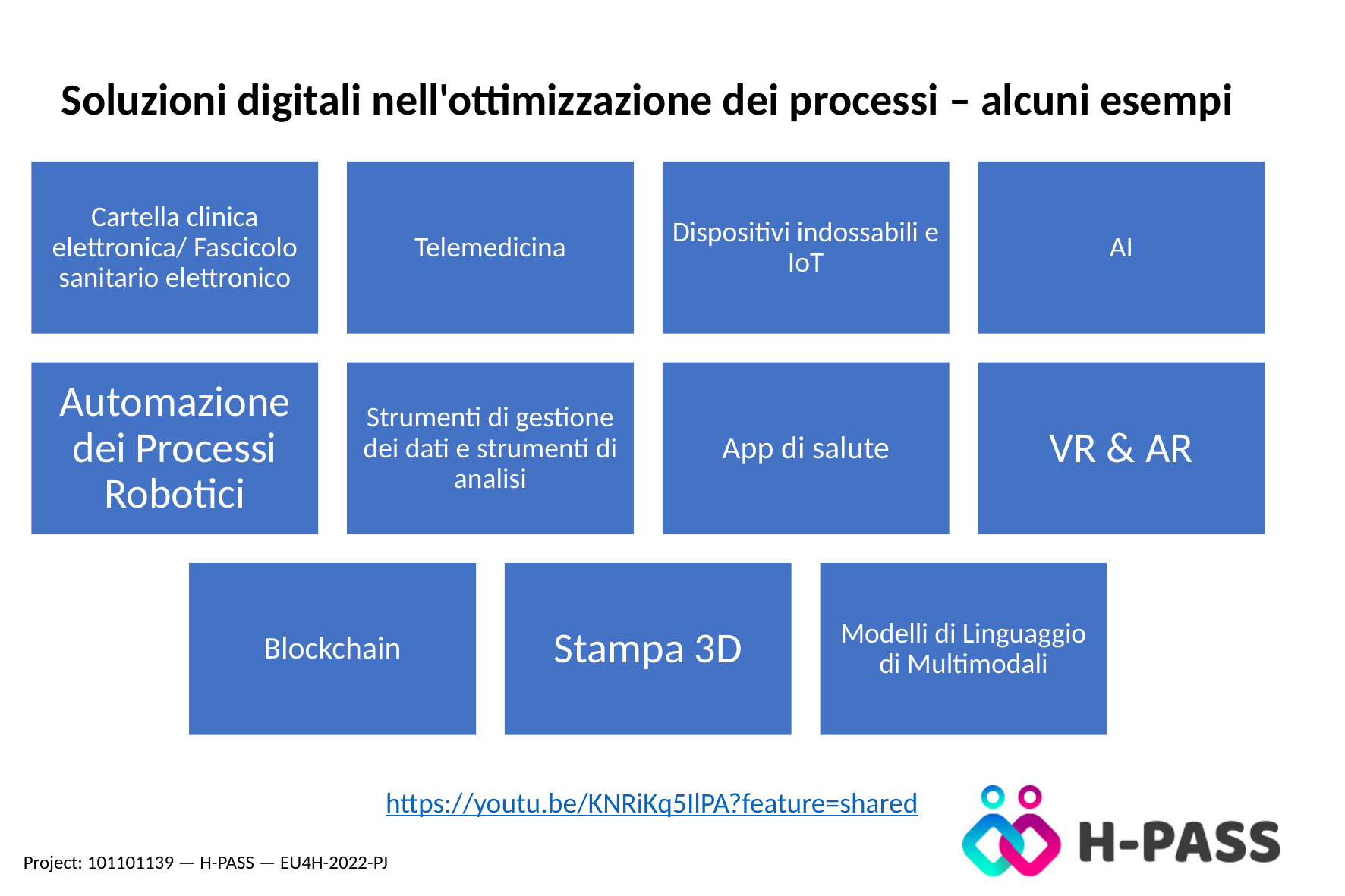

Soluzioni digitali nell'ottimizzazione dei processi – alcuni esempi
Cartella clinica elettronica/ Fascicolo sanitario elettronico
Telemedicina
Dispositivi indossabili e IoT
AI
Automazione dei Processi Robotici
Strumenti di gestione dei dati e strumenti di analisi
App di salute
VR & AR
Blockchain
Stampa 3D
Modelli di Linguaggio di Multimodali
https://youtu.be/KNRiKq5IlPA?feature=shared
Project: 101101139 — H-PASS — EU4H-2022-PJ